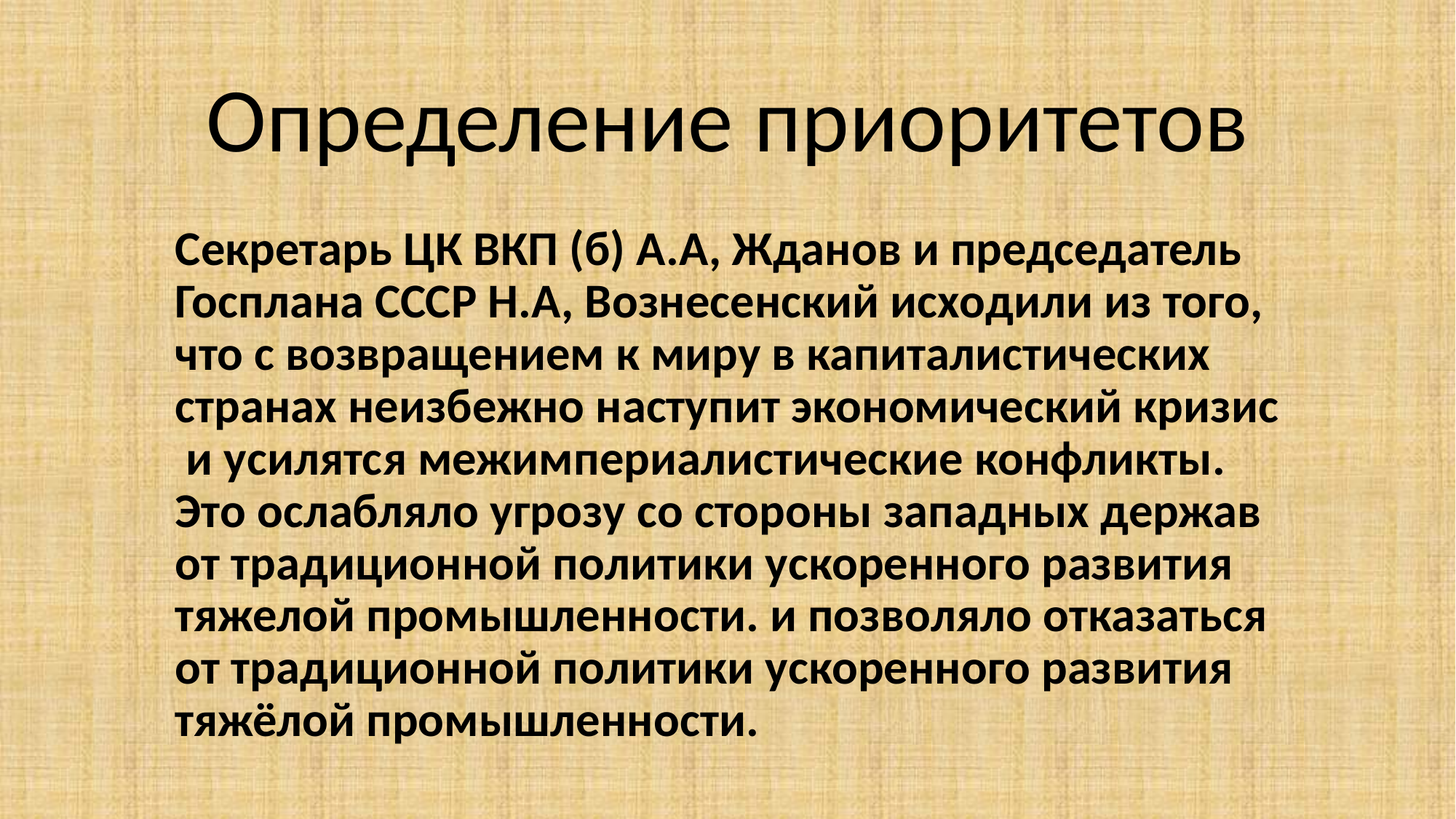

# Определение приоритетов
Секретарь ЦК ВКП (б) А.А, Жданов и председатель Госплана СССР Н.А, Вознесенский исходили из того, что с возвращением к миру в капиталистических странах неизбежно наступит экономический кризис  и усилятся межимпериалистические конфликты. Это ослабляло угрозу со стороны западных держав от традиционной политики ускоренного развития тяжелой промышленности. и позволяло отказаться от традиционной политики ускоренного развития тяжёлой промышленности.